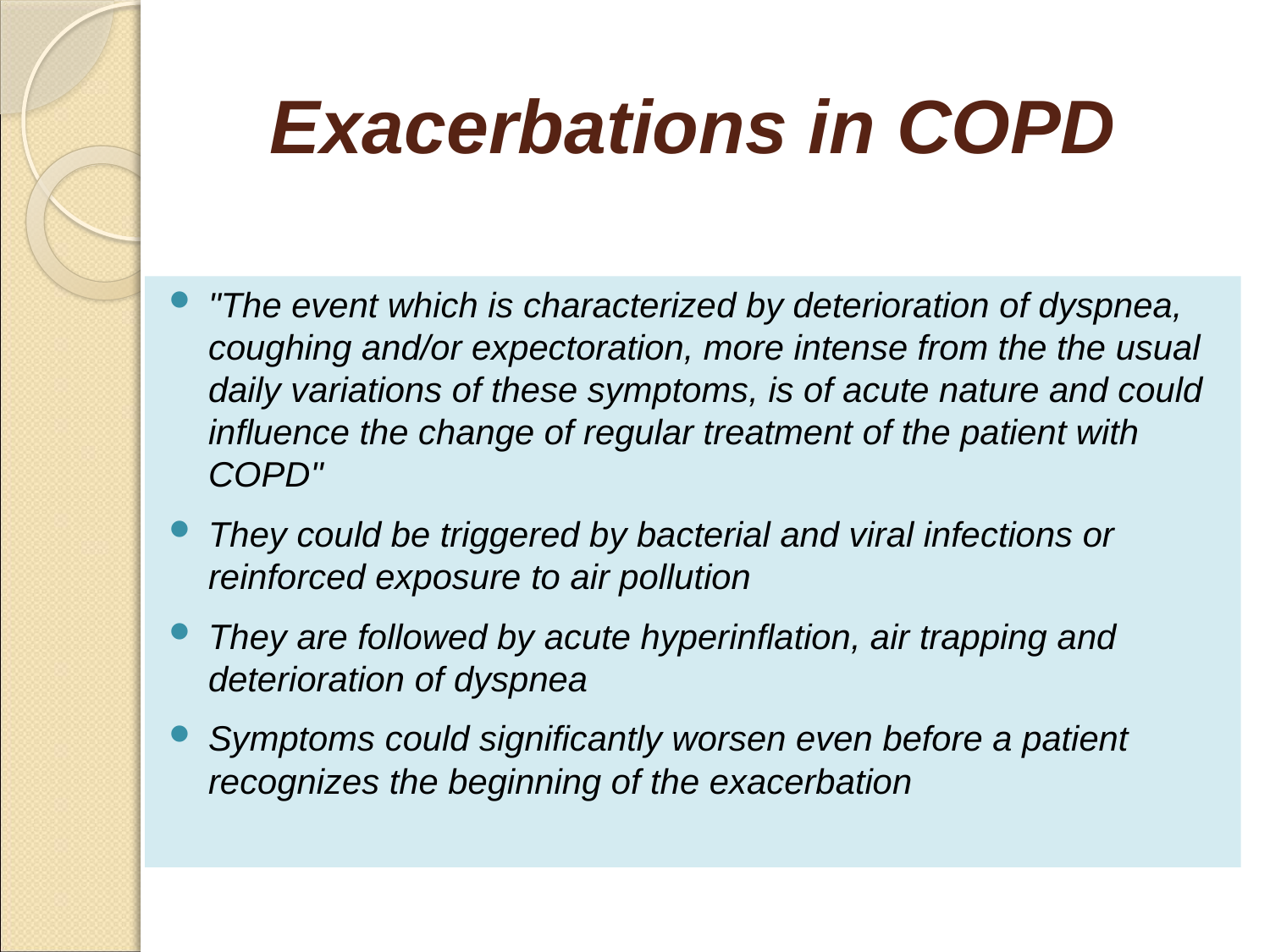

# Exacerbations in COPD
"The event which is characterized by deterioration of dyspnea, coughing and/or expectoration, more intense from the the usual daily variations of these symptoms, is of acute nature and could influence the change of regular treatment of the patient with COPD"
They could be triggered by bacterial and viral infections or reinforced exposure to air pollution
They are followed by acute hyperinflation, air trapping and deterioration of dyspnea
Symptoms could significantly worsen even before a patient recognizes the beginning of the exacerbation